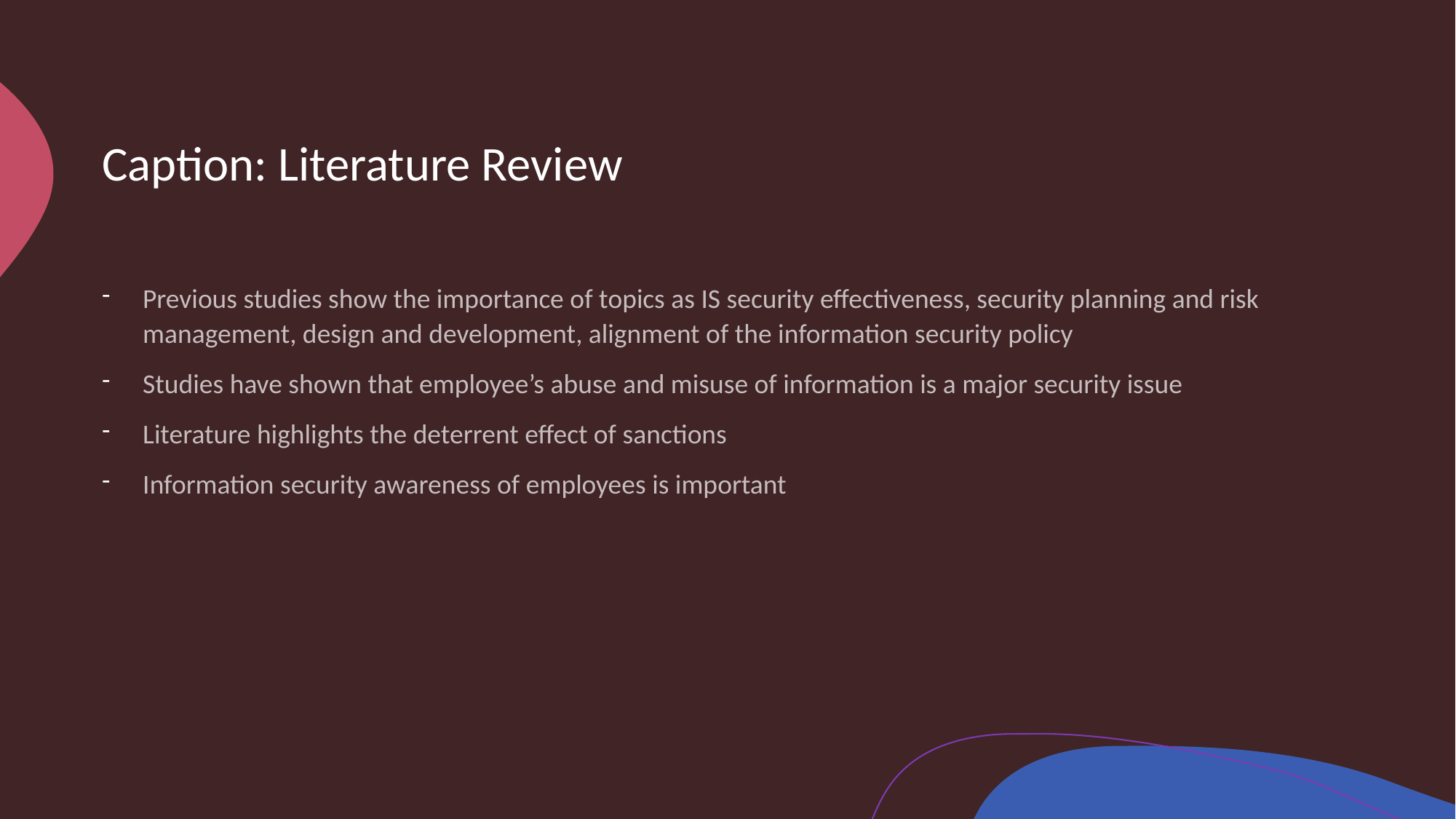

# Caption: Literature Review
Previous studies show the importance of topics as IS security effectiveness, security planning and risk management, design and development, alignment of the information security policy
Studies have shown that employee’s abuse and misuse of information is a major security issue
Literature highlights the deterrent effect of sanctions
Information security awareness of employees is important